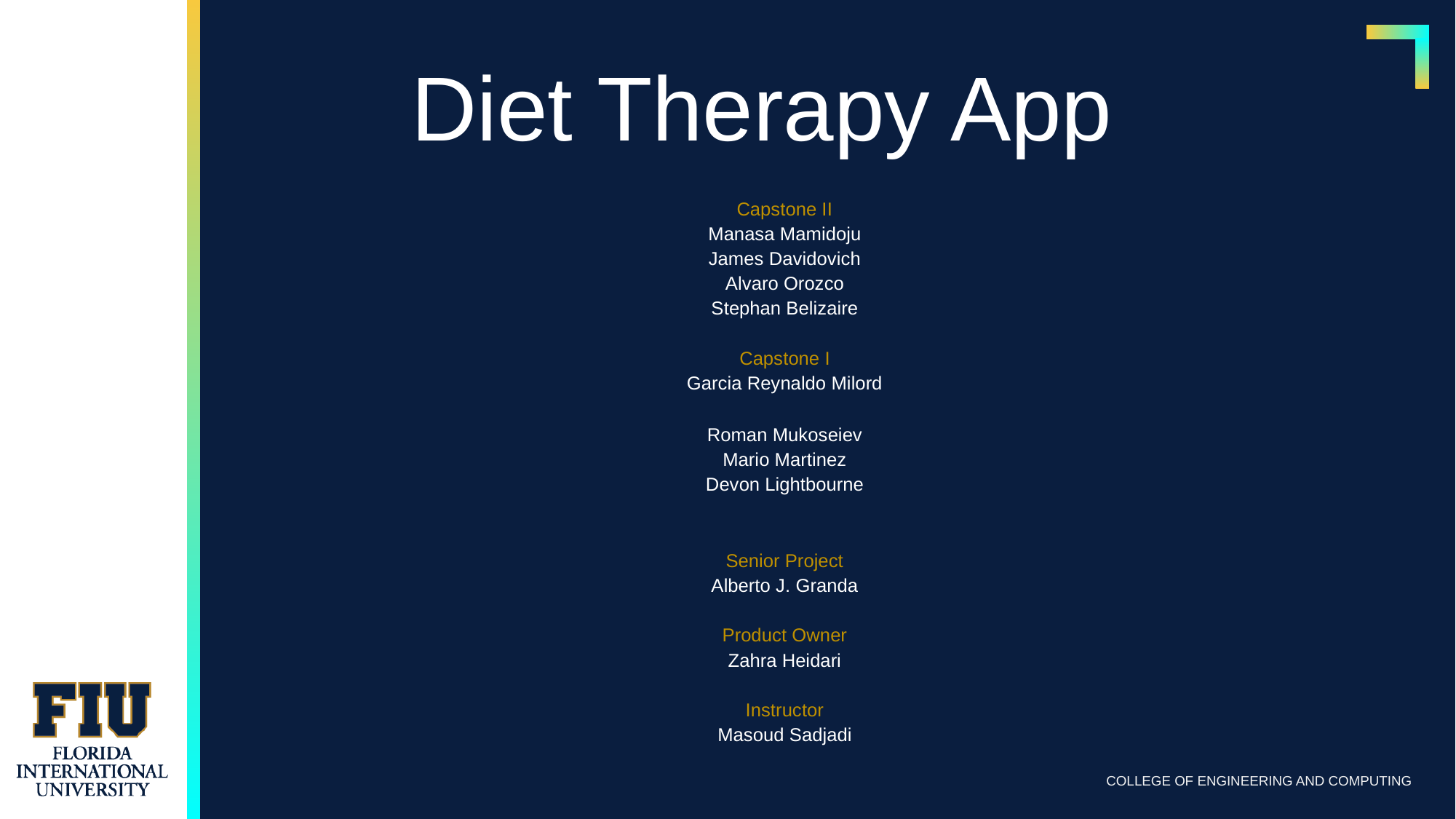

# Diet Therapy App
Capstone II
Manasa Mamidoju
James Davidovich
Alvaro Orozco
Stephan Belizaire

Capstone I
Garcia Reynaldo Milord

Roman Mukoseiev
Mario Martinez
Devon Lightbourne

Senior Project
Alberto J. Granda

Product Owner
Zahra Heidari

Instructor
Masoud Sadjadi